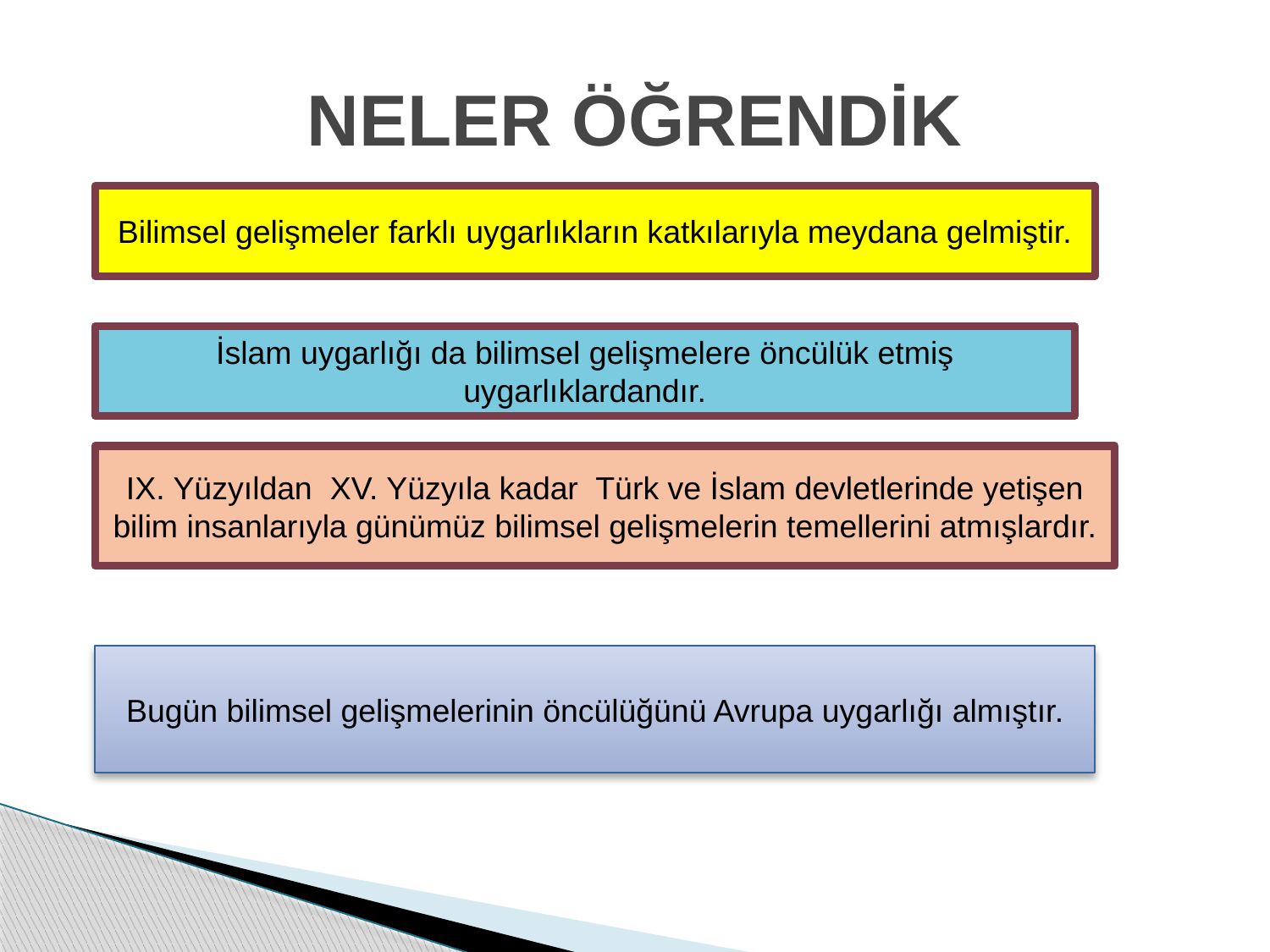

# NELER ÖĞRENDİK
Bilimsel gelişmeler farklı uygarlıkların katkılarıyla meydana gelmiştir.
İslam uygarlığı da bilimsel gelişmelere öncülük etmiş uygarlıklardandır.
IX. Yüzyıldan  XV. Yüzyıla kadar  Türk ve İslam devletlerinde yetişen bilim insanlarıyla günümüz bilimsel gelişmelerin temellerini atmışlardır.
Bugün bilimsel gelişmelerinin öncülüğünü Avrupa uygarlığı almıştır.